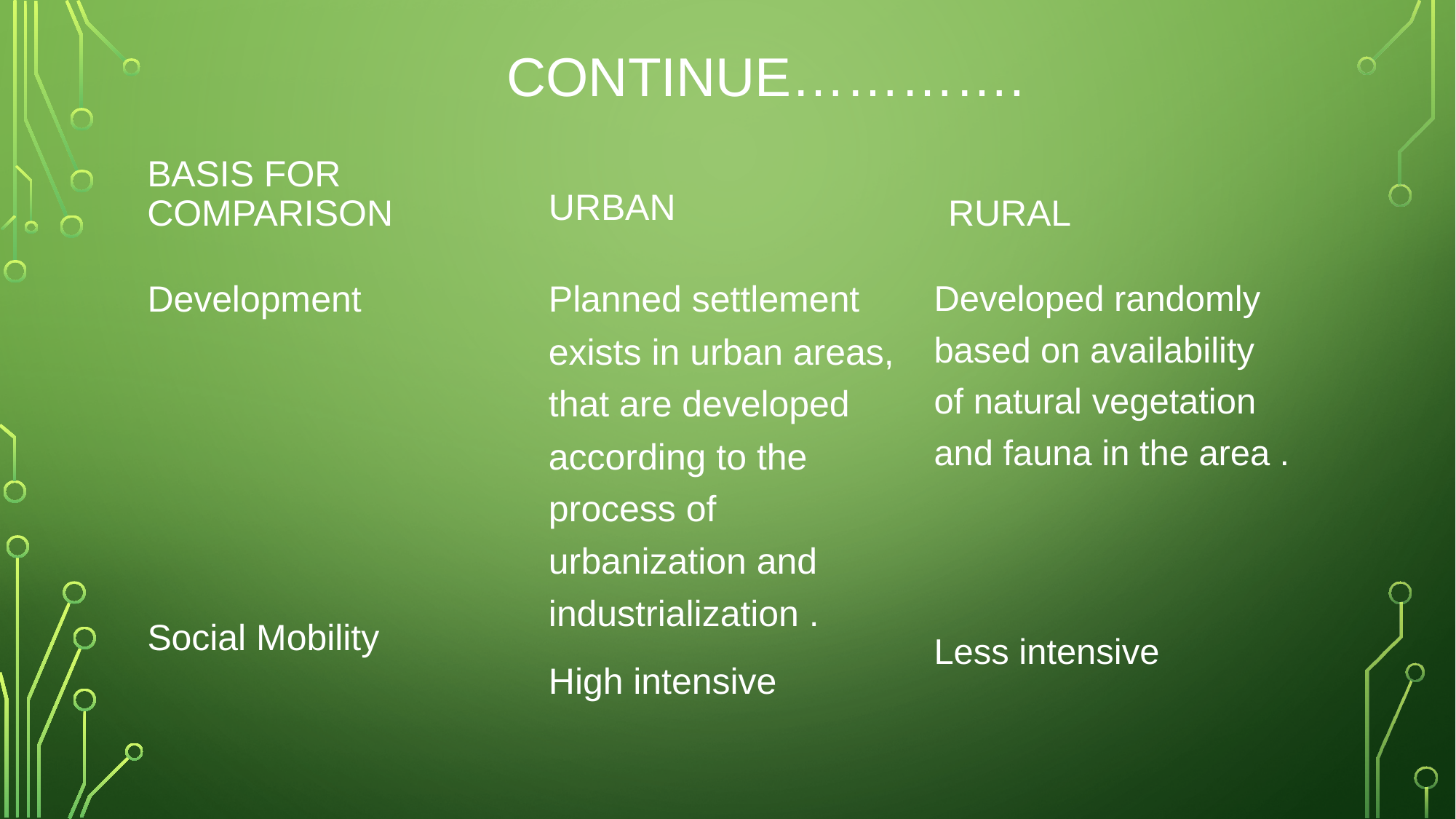

# Continue………….
Urban
Basis for comparison
rural
Development

Social Mobility
Planned settlement exists in urban areas, that are developed according to the process of urbanization and industrialization .
High intensive
Developed randomly based on availability of natural vegetation and fauna in the area .

Less intensive